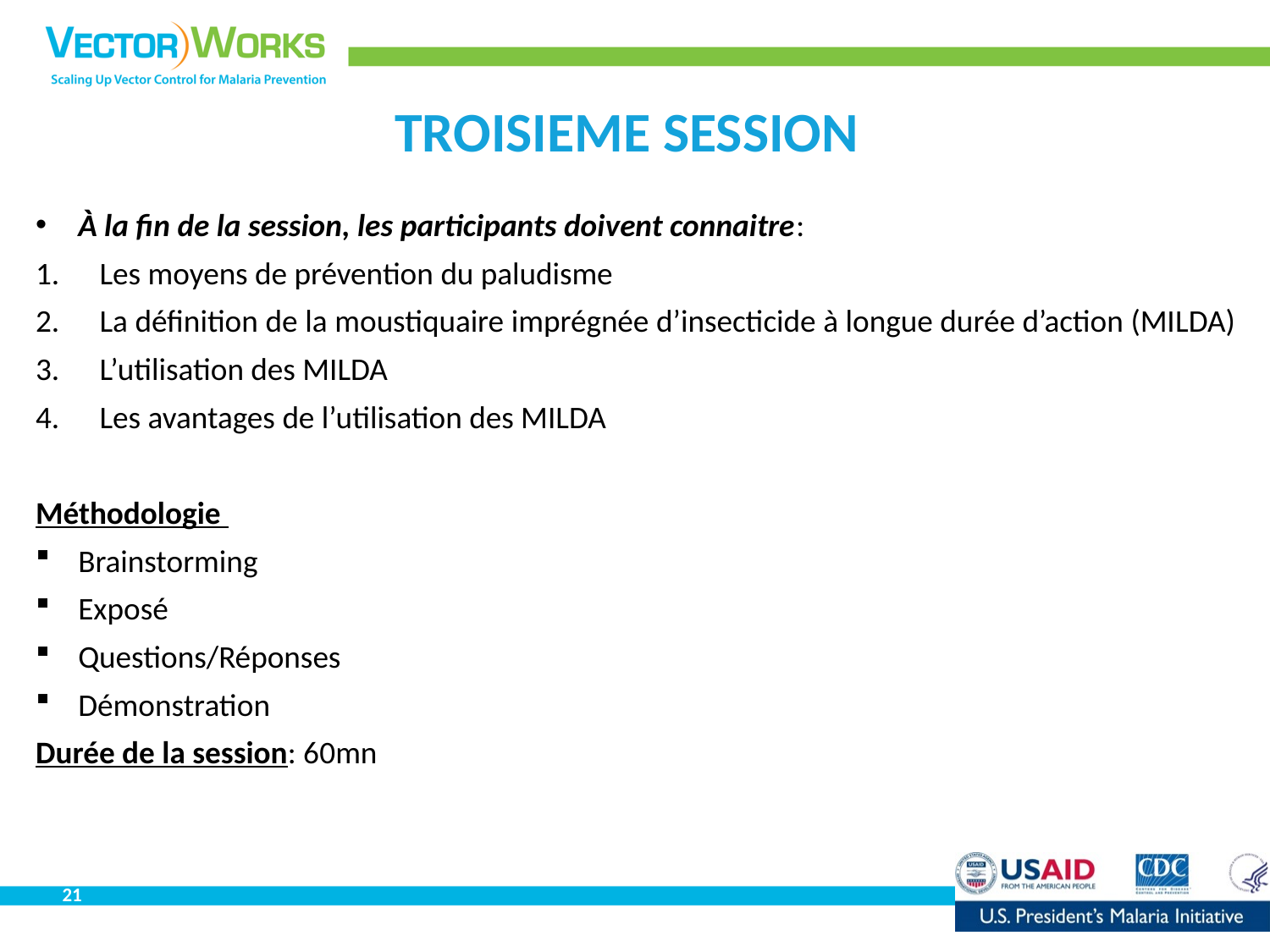

# TROISIEME SESSION
À la fin de la session, les participants doivent connaitre:
Les moyens de prévention du paludisme
La définition de la moustiquaire imprégnée d’insecticide à longue durée d’action (MILDA)
L’utilisation des MILDA
Les avantages de l’utilisation des MILDA

Méthodologie
Brainstorming
Exposé
Questions/Réponses
Démonstration
Durée de la session: 60mn

21